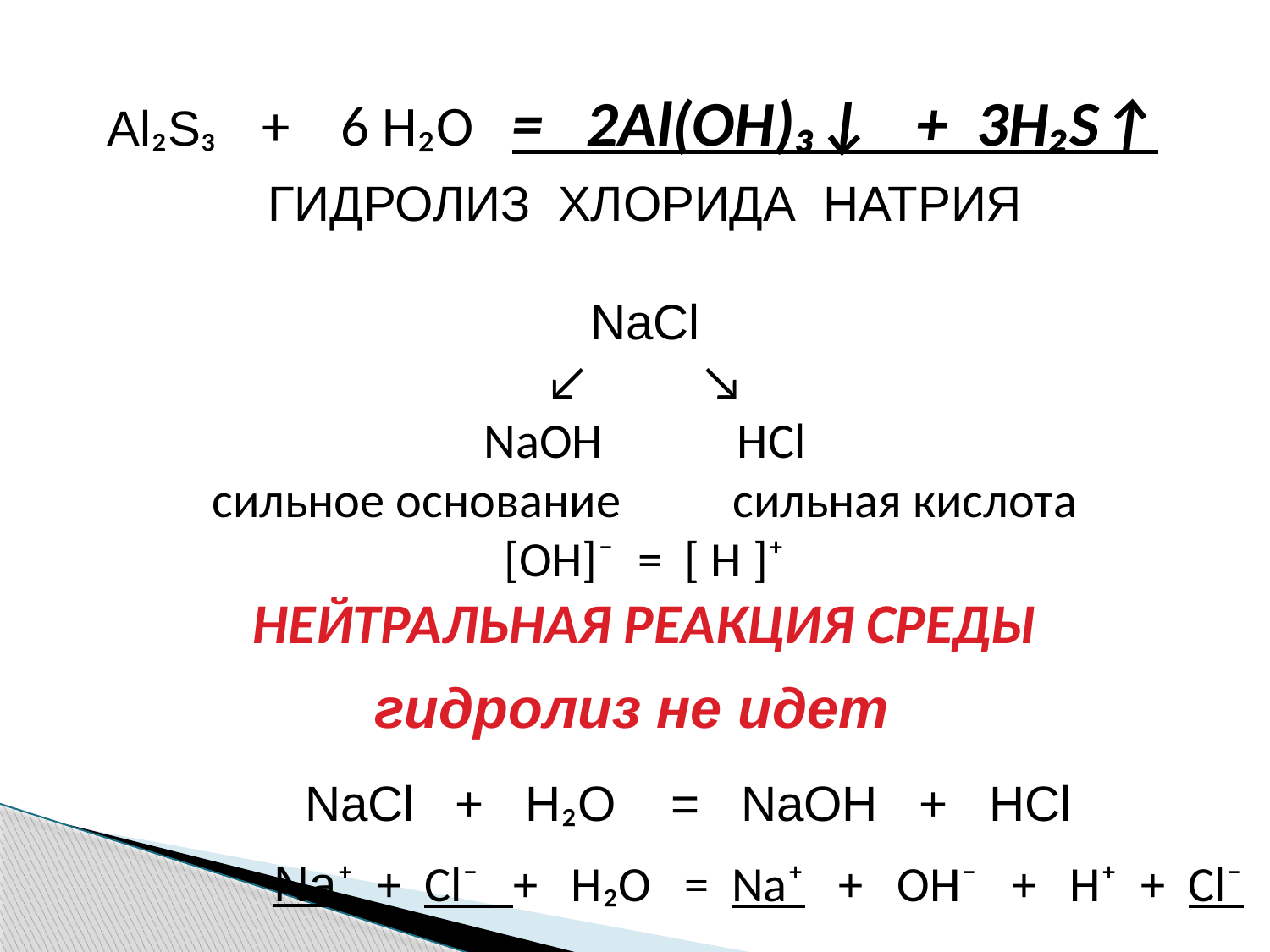

Al₂S₃    +    6 H₂O   =   2Al(OH)₃↓   +  3H₂S↑

ГИДРОЛИЗ  ХЛОРИДА  НАТРИЯ

NaCl
↙          ↘
NaOH            HCl
сильное основание          сильная кислота
[OH]⁻  =  [ H ]⁺
НЕЙТРАЛЬНАЯ РЕАКЦИЯ СРЕДЫ

гидролиз не идет
       NaCl   +   H₂O    =   NaOH   +   HCl
Na⁺  +  Cl⁻   +   H₂O   =  Na⁺   +   OH⁻   +   H⁺  +  Cl⁻